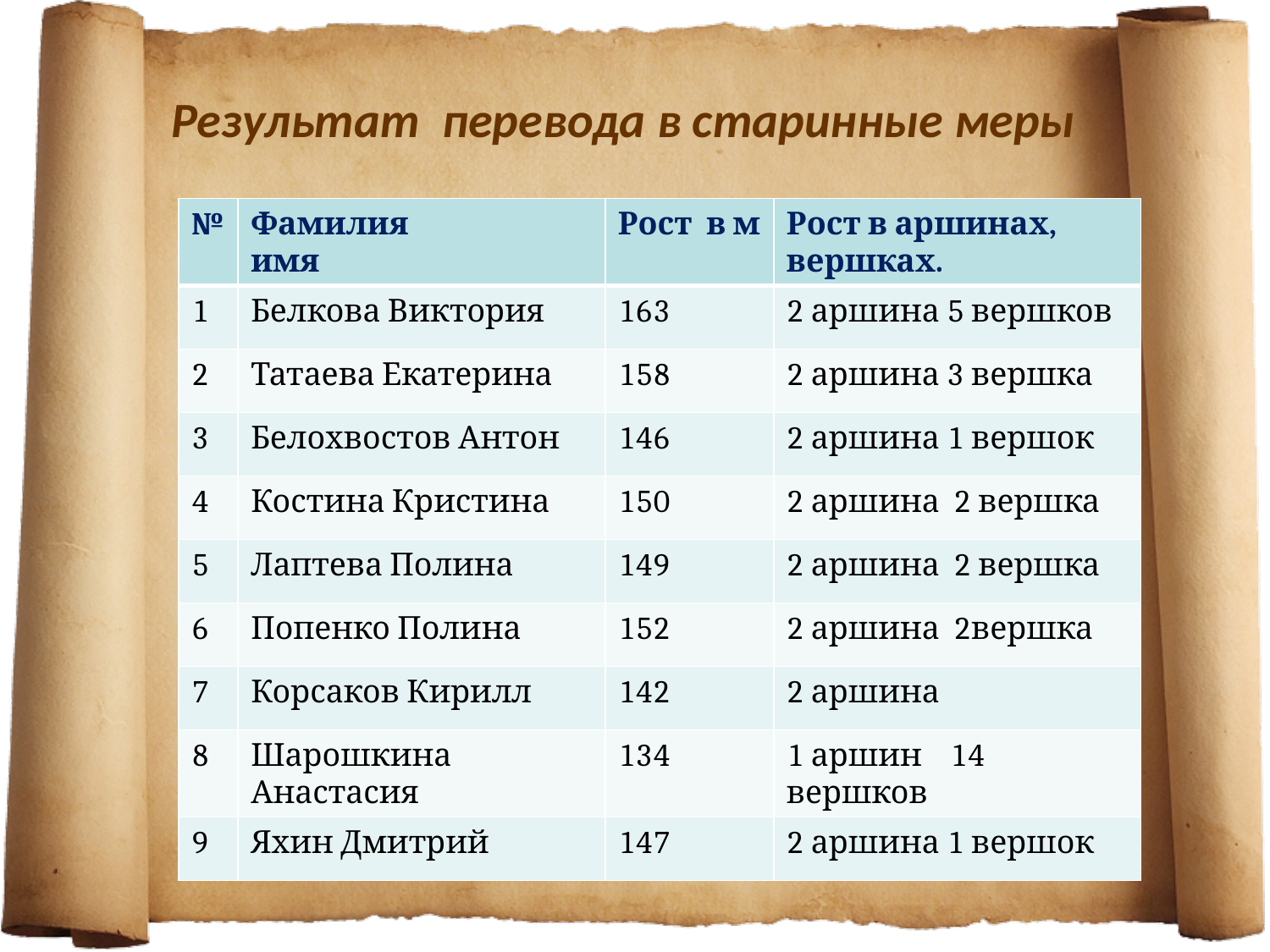

# Результат  перевода в старинные меры
| № | Фамилия имя | Рост в м | Рост в аршинах, вершках. |
| --- | --- | --- | --- |
| 1 | Белкова Виктория | 163 | 2 аршина 5 вершков |
| 2 | Татаева Екатерина | 158 | 2 аршина 3 вершка |
| 3 | Белохвостов Антон | 146 | 2 аршина 1 вершок |
| 4 | Костина Кристина | 150 | 2 аршина 2 вершка |
| 5 | Лаптева Полина | 149 | 2 аршина 2 вершка |
| 6 | Попенко Полина | 152 | 2 аршина 2вершка |
| 7 | Корсаков Кирилл | 142 | 2 аршина |
| 8 | Шарошкина Анастасия | 134 | 1 аршин 14 вершков |
| 9 | Яхин Дмитрий | 147 | 2 аршина 1 вершок |